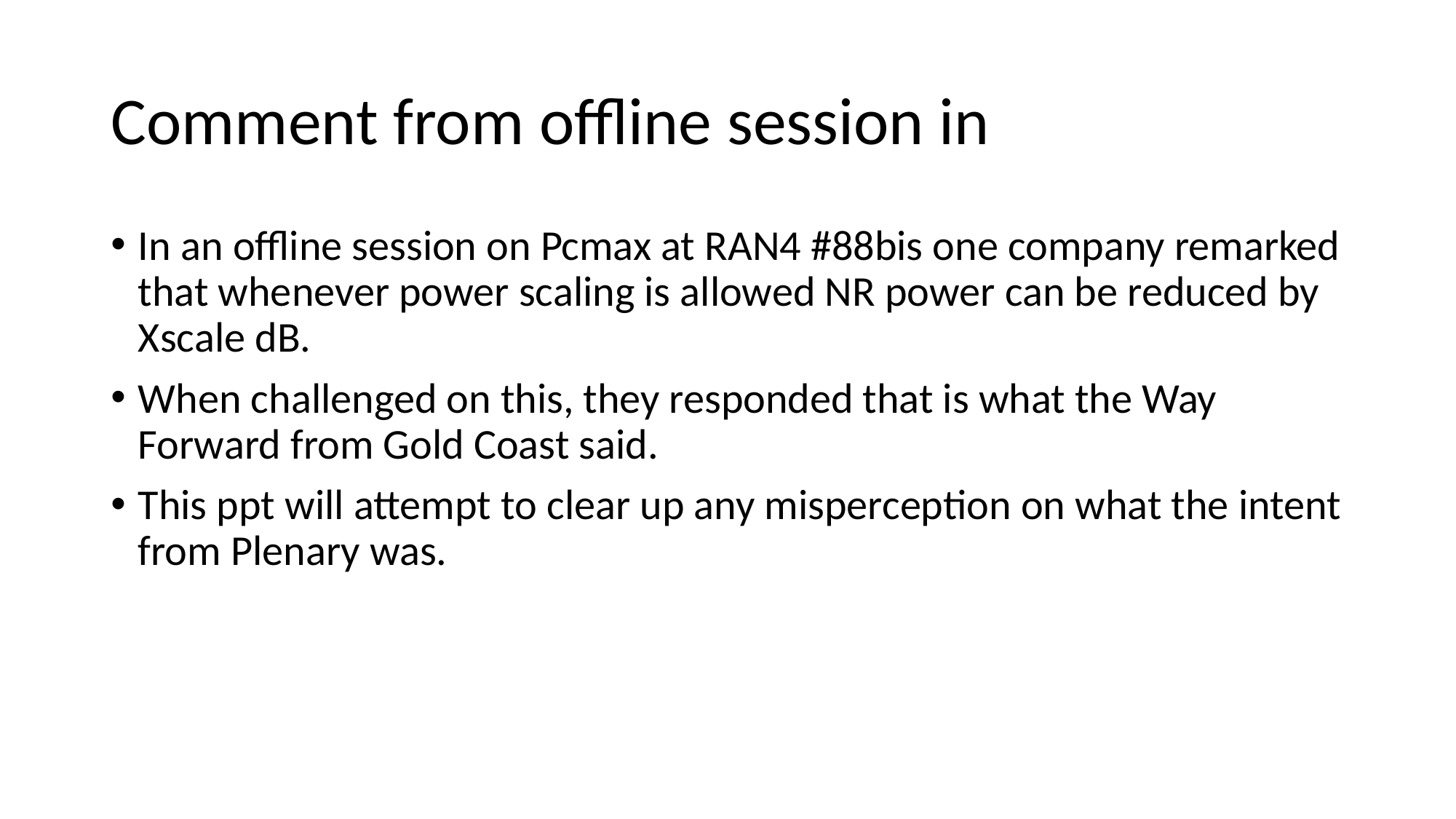

# Comment from offline session in
In an offline session on Pcmax at RAN4 #88bis one company remarked that whenever power scaling is allowed NR power can be reduced by Xscale dB.
When challenged on this, they responded that is what the Way Forward from Gold Coast said.
This ppt will attempt to clear up any misperception on what the intent from Plenary was.